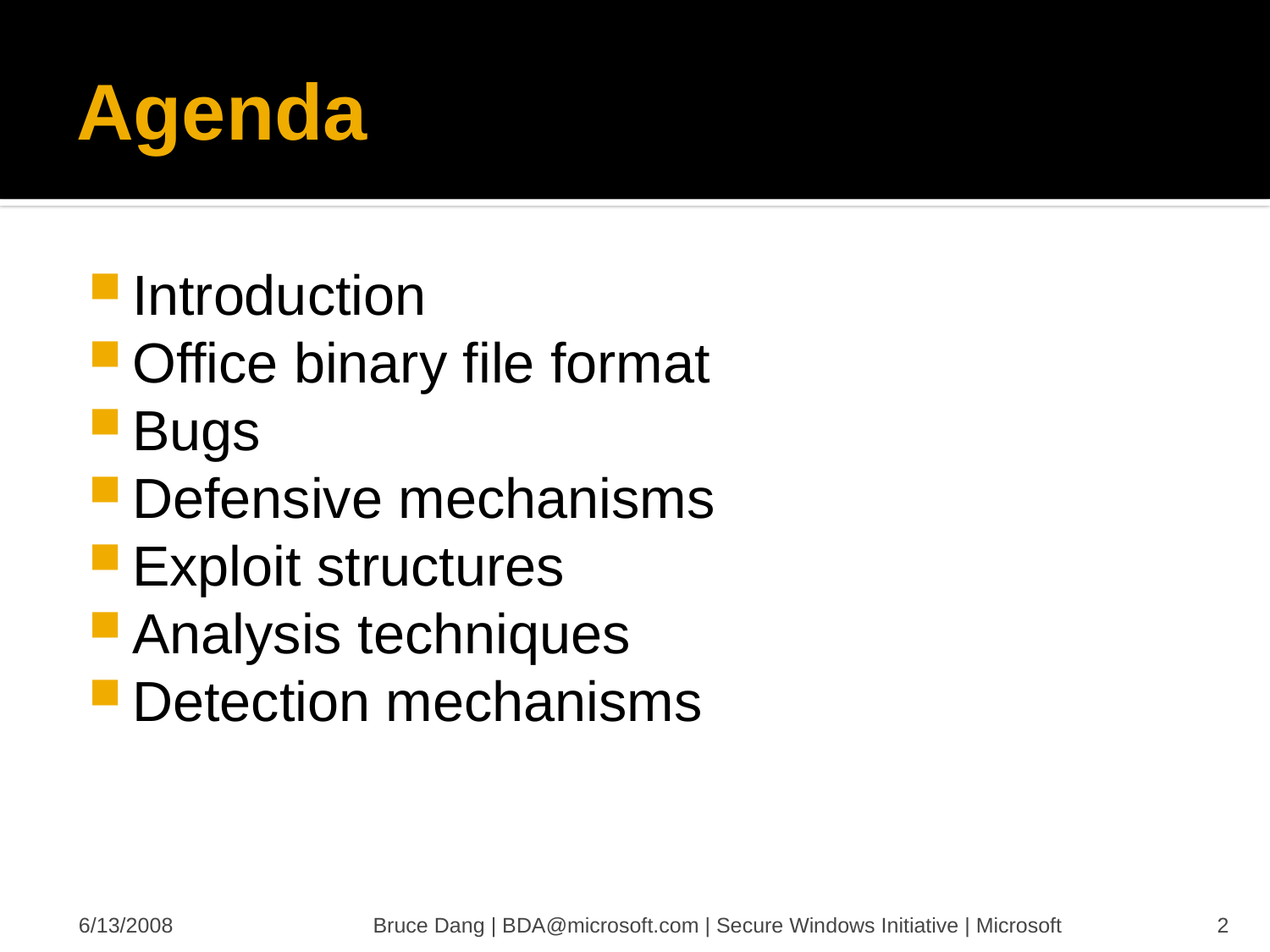

# Agenda
Introduction
Office binary file format
Bugs
Defensive mechanisms
Exploit structures
Analysis techniques
Detection mechanisms
6/13/2008
Bruce Dang | BDA@microsoft.com | Secure Windows Initiative | Microsoft
2